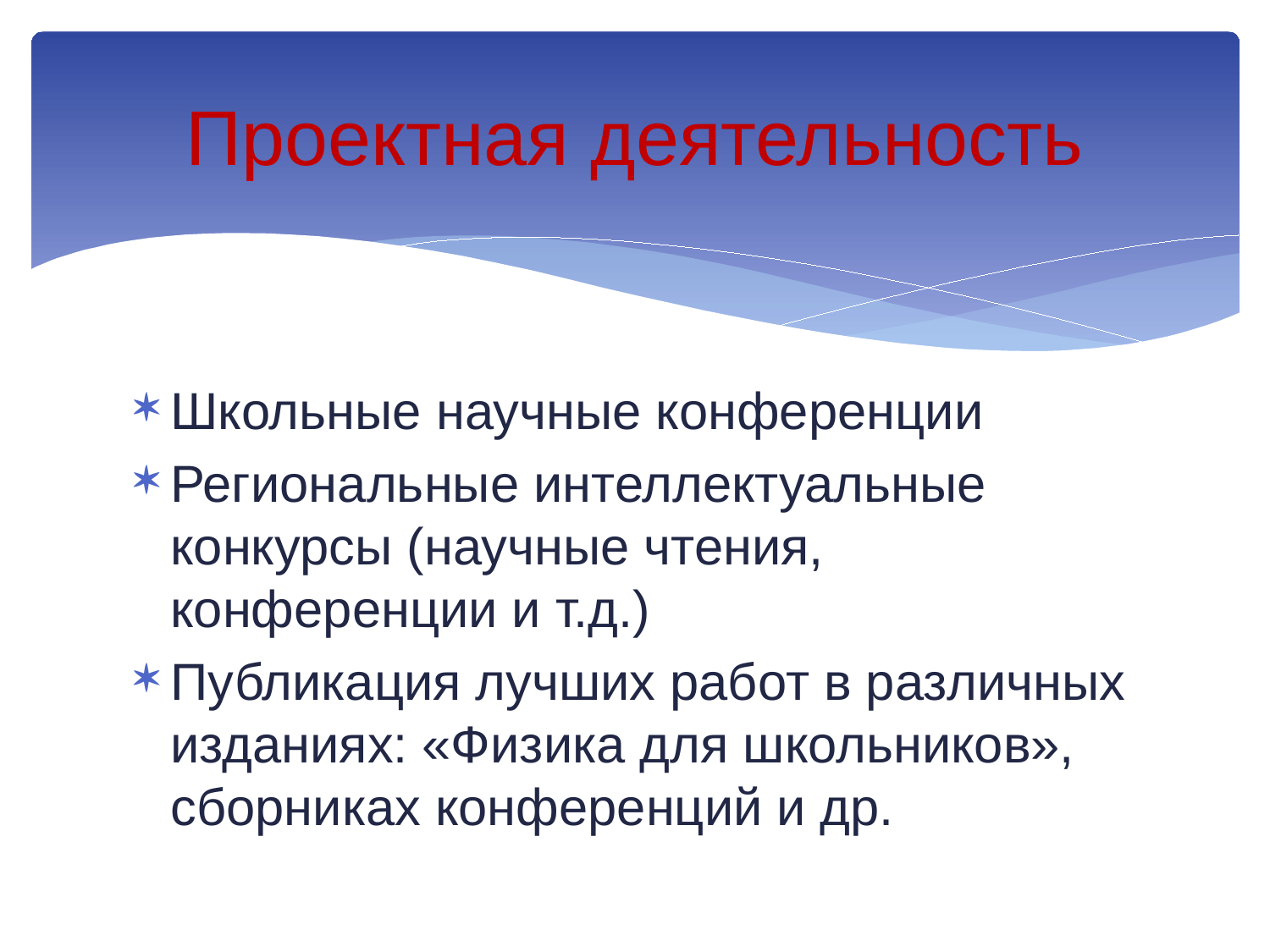

# Проектная деятельность
Школьные научные конференции
Региональные интеллектуальные конкурсы (научные чтения, конференции и т.д.)
Публикация лучших работ в различных изданиях: «Физика для школьников», сборниках конференций и др.